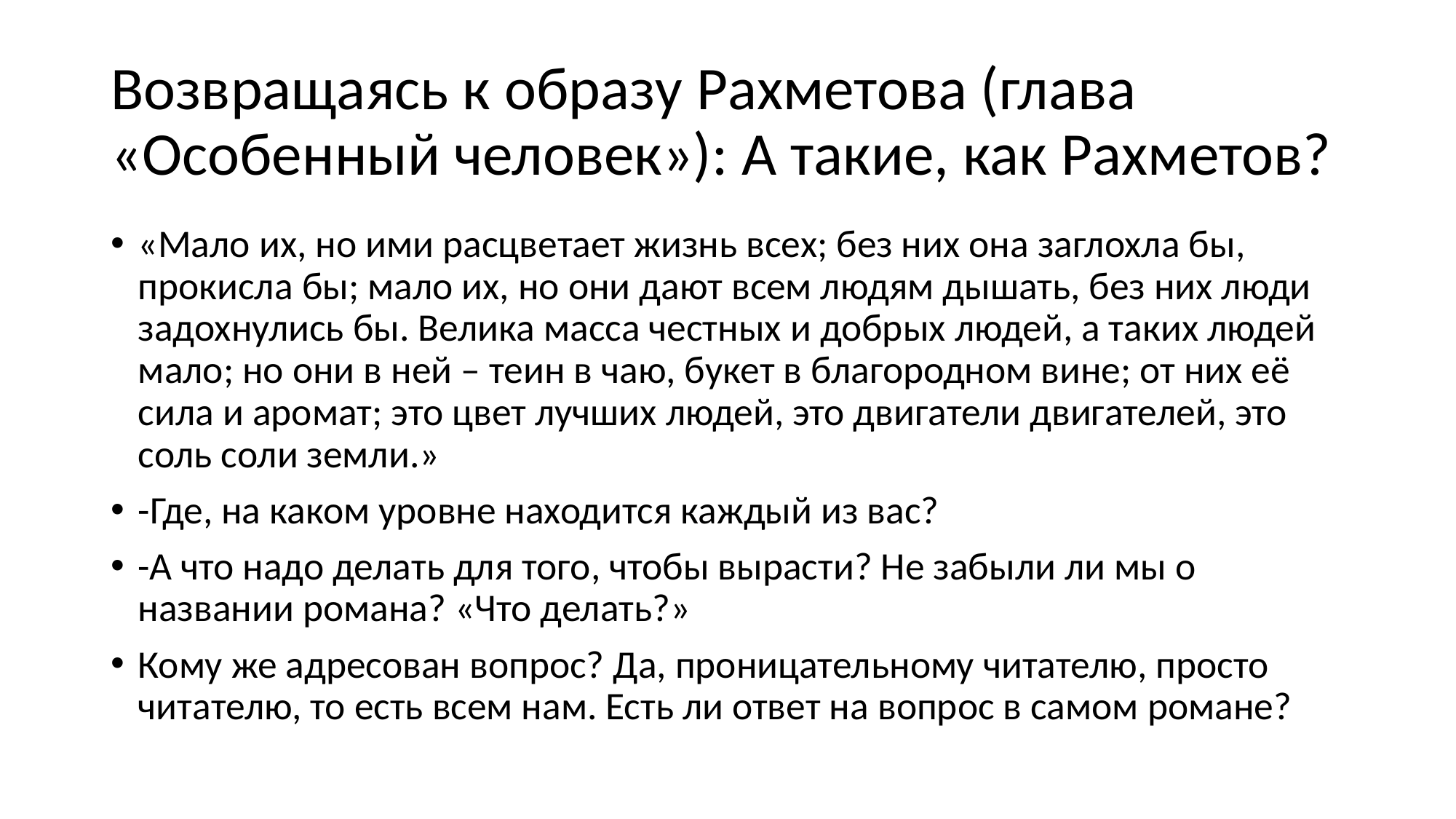

# Возвращаясь к образу Рахметова (глава «Особенный человек»): А такие, как Рахметов?
«Мало их, но ими расцветает жизнь всех; без них она заглохла бы, прокисла бы; мало их, но они дают всем людям дышать, без них люди задохнулись бы. Велика масса честных и добрых людей, а таких людей мало; но они в ней – теин в чаю, букет в благородном вине; от них её сила и аромат; это цвет лучших людей, это двигатели двигателей, это соль соли земли.»
-Где, на каком уровне находится каждый из вас?
-А что надо делать для того, чтобы вырасти? Не забыли ли мы о названии романа? «Что делать?»
Кому же адресован вопрос? Да, проницательному читателю, просто читателю, то есть всем нам. Есть ли ответ на вопрос в самом романе?